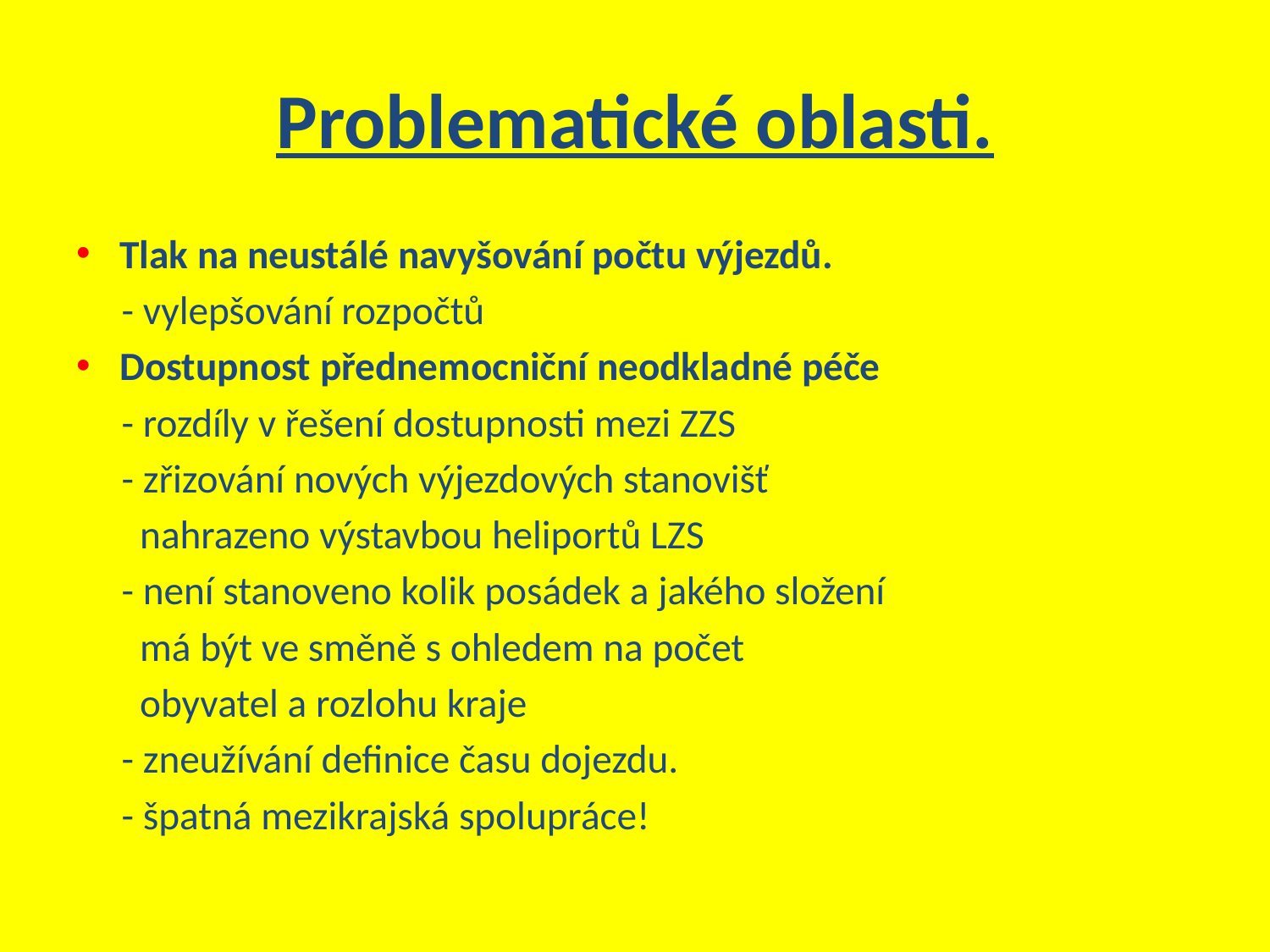

# Problematické oblasti.
Tlak na neustálé navyšování počtu výjezdů.
     - vylepšování rozpočtů
Dostupnost přednemocniční neodkladné péče
     - rozdíly v řešení dostupnosti mezi ZZS
     - zřizování nových výjezdových stanovišť
       nahrazeno výstavbou heliportů LZS
     - není stanoveno kolik posádek a jakého složení
       má být ve směně s ohledem na počet
       obyvatel a rozlohu kraje
     - zneužívání definice času dojezdu.
     - špatná mezikrajská spolupráce!